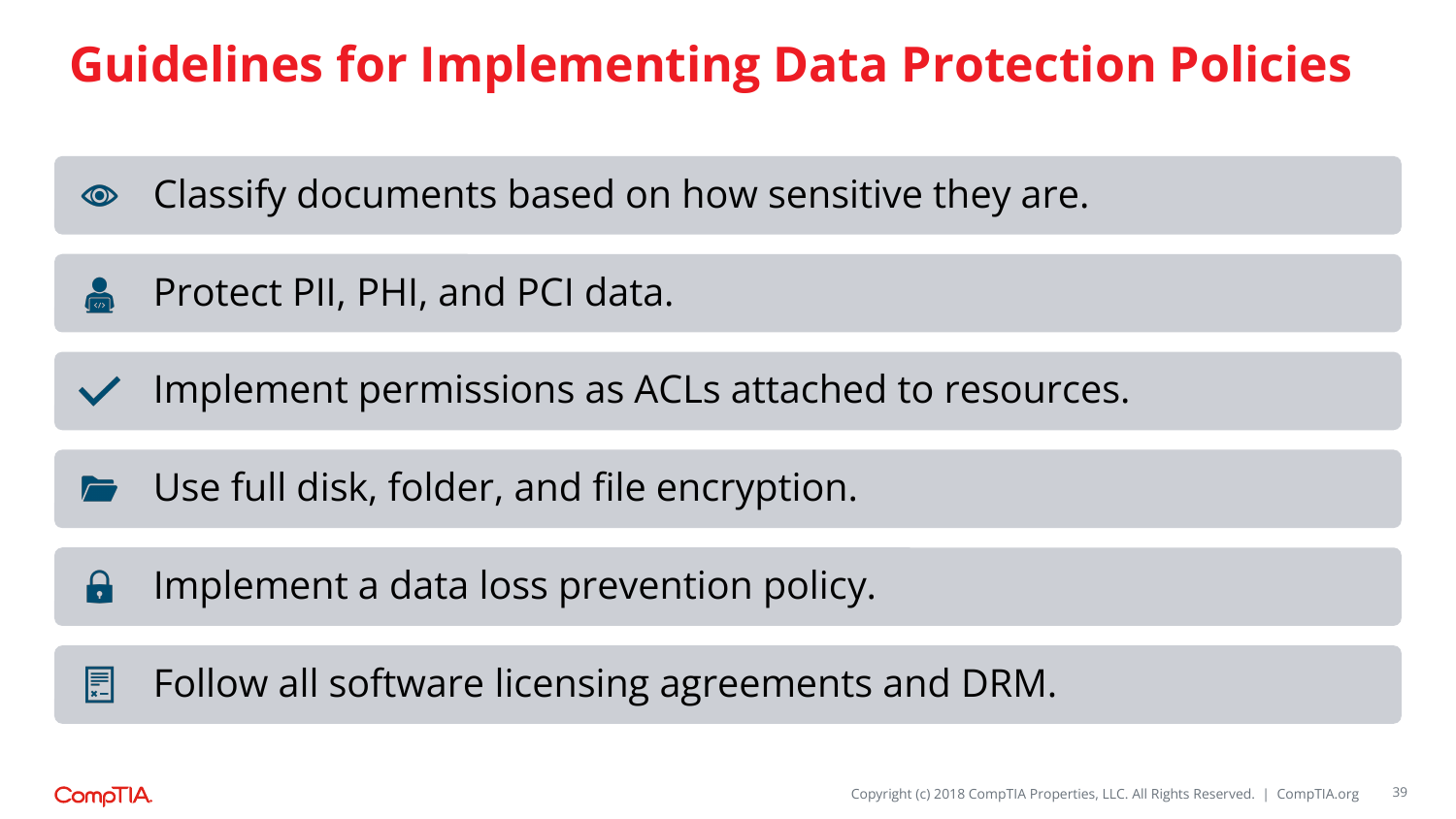

# Guidelines for Implementing Data Protection Policies
Classify documents based on how sensitive they are.
Protect PII, PHI, and PCI data.
Implement permissions as ACLs attached to resources.
Use full disk, folder, and file encryption.
Implement a data loss prevention policy.
Follow all software licensing agreements and DRM.
39